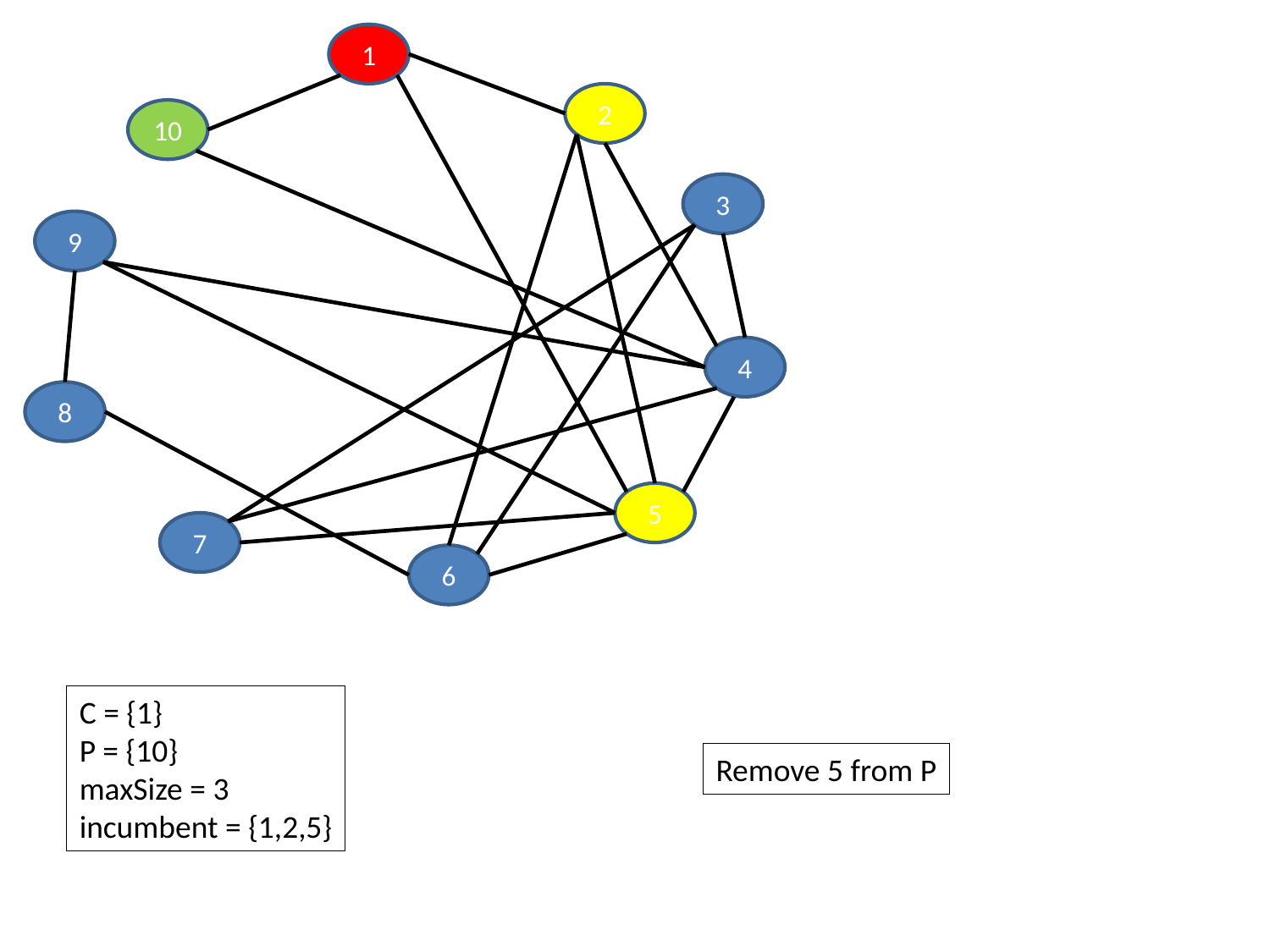

1
2
10
3
9
4
8
5
7
6
C = {1}
P = {10}
maxSize = 3
incumbent = {1,2,5}
Remove 5 from P